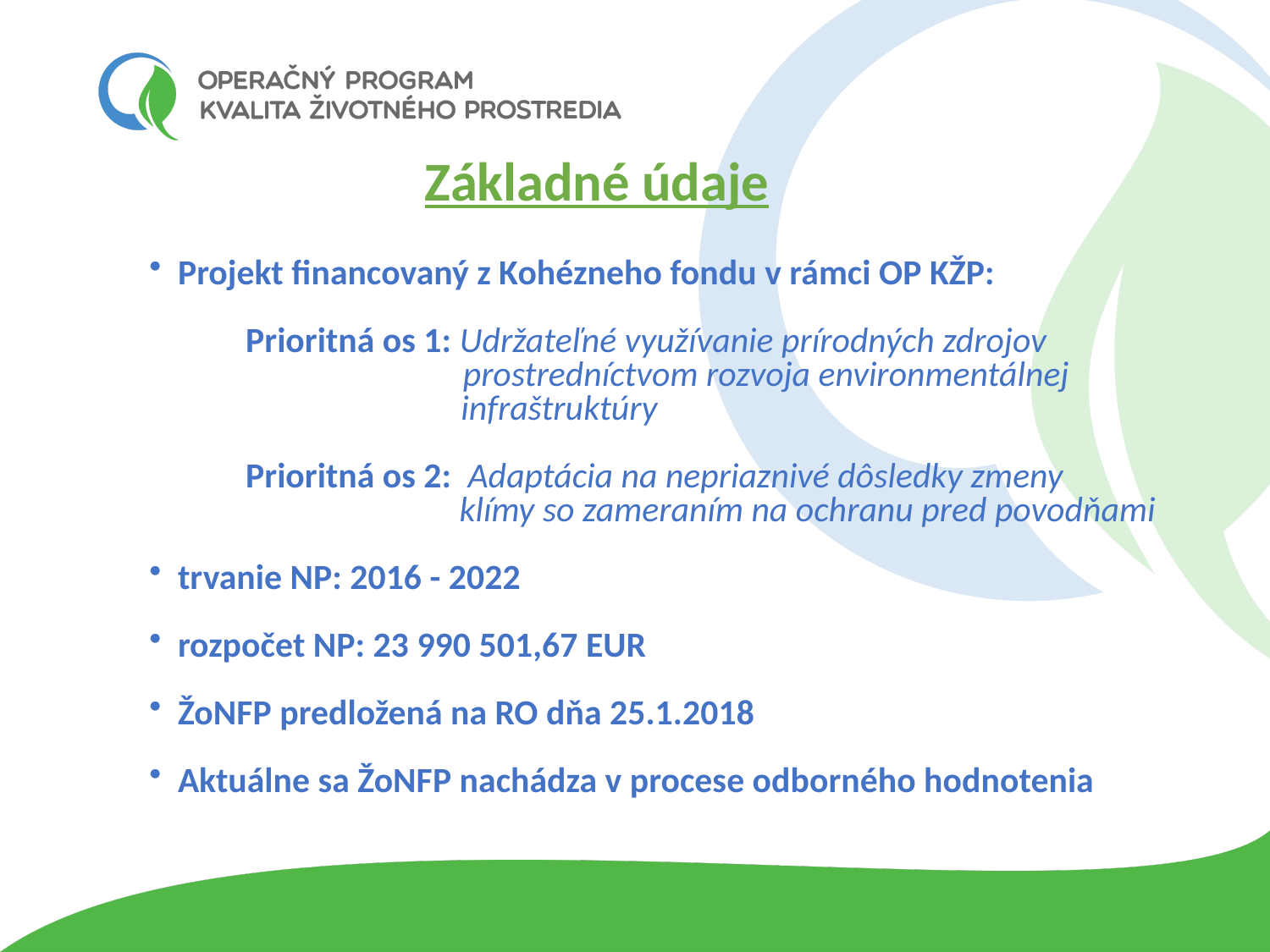

Základné údaje

  Projekt financovaný z Kohézneho fondu v rámci OP KŽP:

            Prioritná os 1: Udržateľné využívanie prírodných zdrojov
                                       prostredníctvom rozvoja environmentálnej      		                       infraštruktúry

            Prioritná os 2:  Adaptácia na nepriaznivé dôsledky zmeny 			       klímy so zameraním na ochranu pred povodňami

  trvanie NP: 2016 - 2022

  rozpočet NP: 23 990 501,67 EUR

  ŽoNFP predložená na RO dňa 25.1.2018

  Aktuálne sa ŽoNFP nachádza v procese odborného hodnotenia